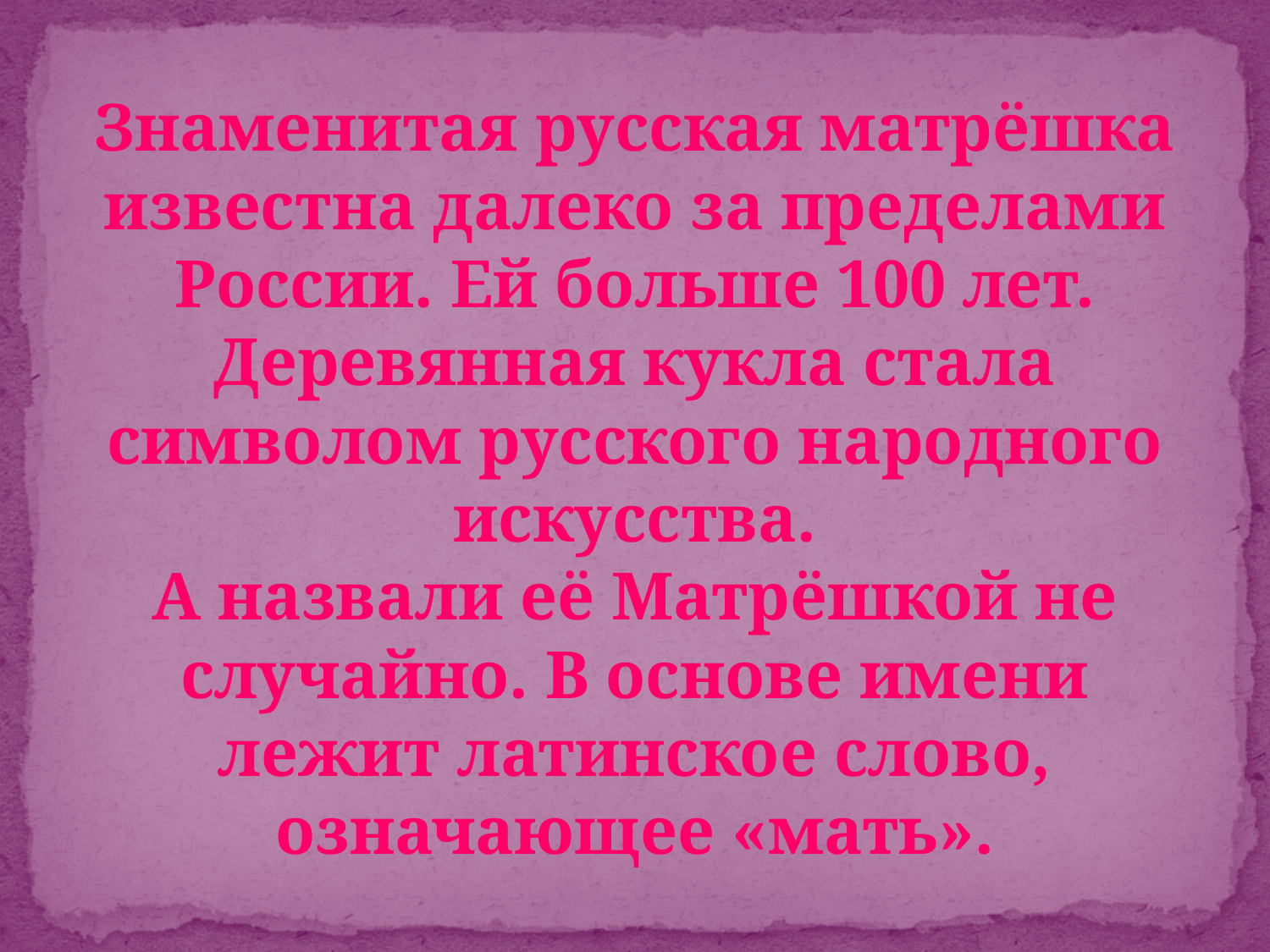

# Знаменитая русская матрёшка известна далеко за пределами России. Ей больше 100 лет. Деревянная кукла стала символом русского народного искусства. А назвали её Матрёшкой не случайно. В основе имени лежит латинское слово, означающее «мать».